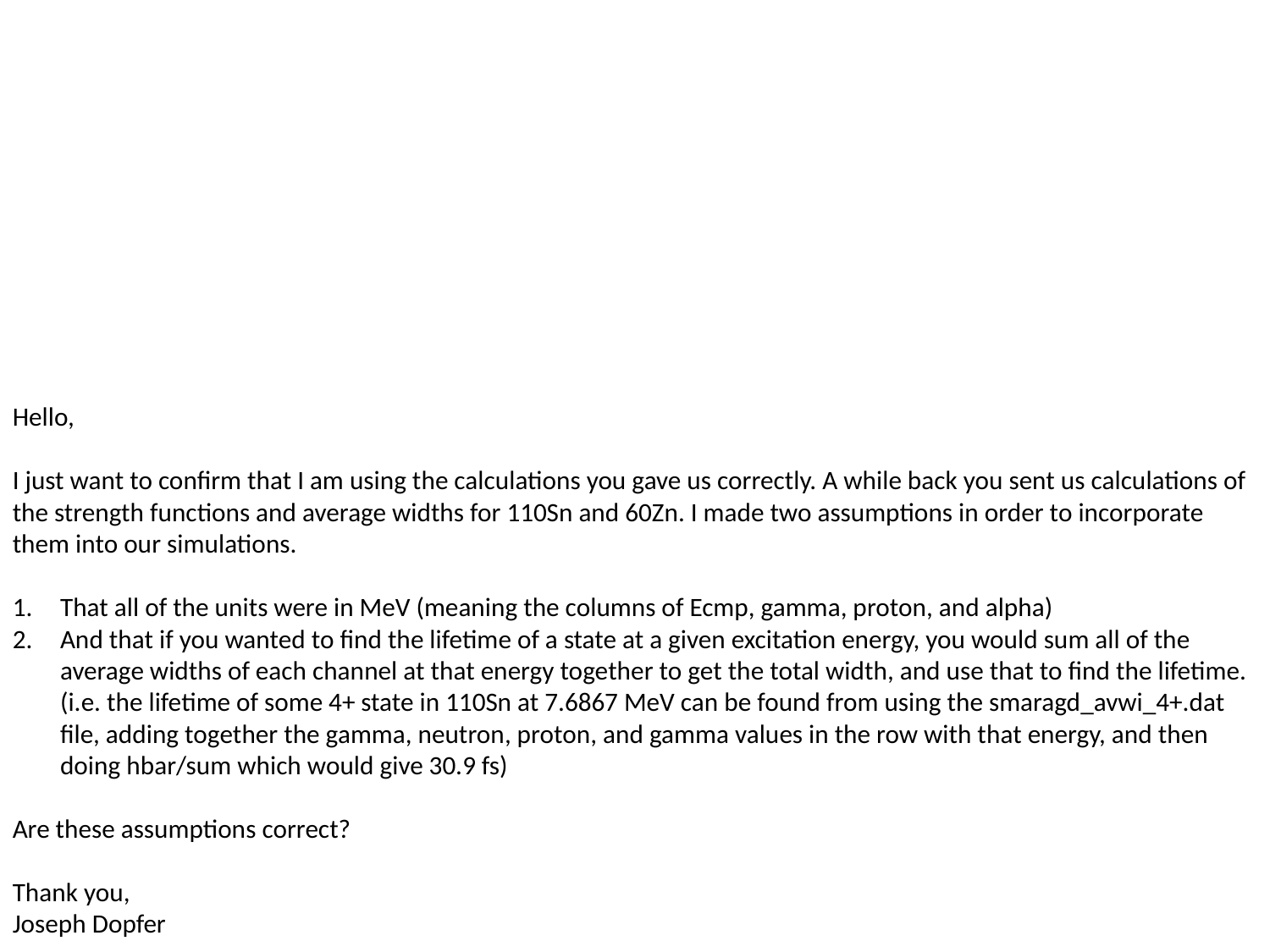

Hello,

I just want to confirm that I am using the calculations you gave us correctly. A while back you sent us calculations of the strength functions and average widths for 110Sn and 60Zn. I made two assumptions in order to incorporate them into our simulations.

That all of the units were in MeV (meaning the columns of Ecmp, gamma, proton, and alpha)
And that if you wanted to find the lifetime of a state at a given excitation energy, you would sum all of the average widths of each channel at that energy together to get the total width, and use that to find the lifetime. (i.e. the lifetime of some 4+ state in 110Sn at 7.6867 MeV can be found from using the smaragd_avwi_4+.dat file, adding together the gamma, neutron, proton, and gamma values in the row with that energy, and then doing hbar/sum which would give 30.9 fs)

Are these assumptions correct?

Thank you,
Joseph Dopfer